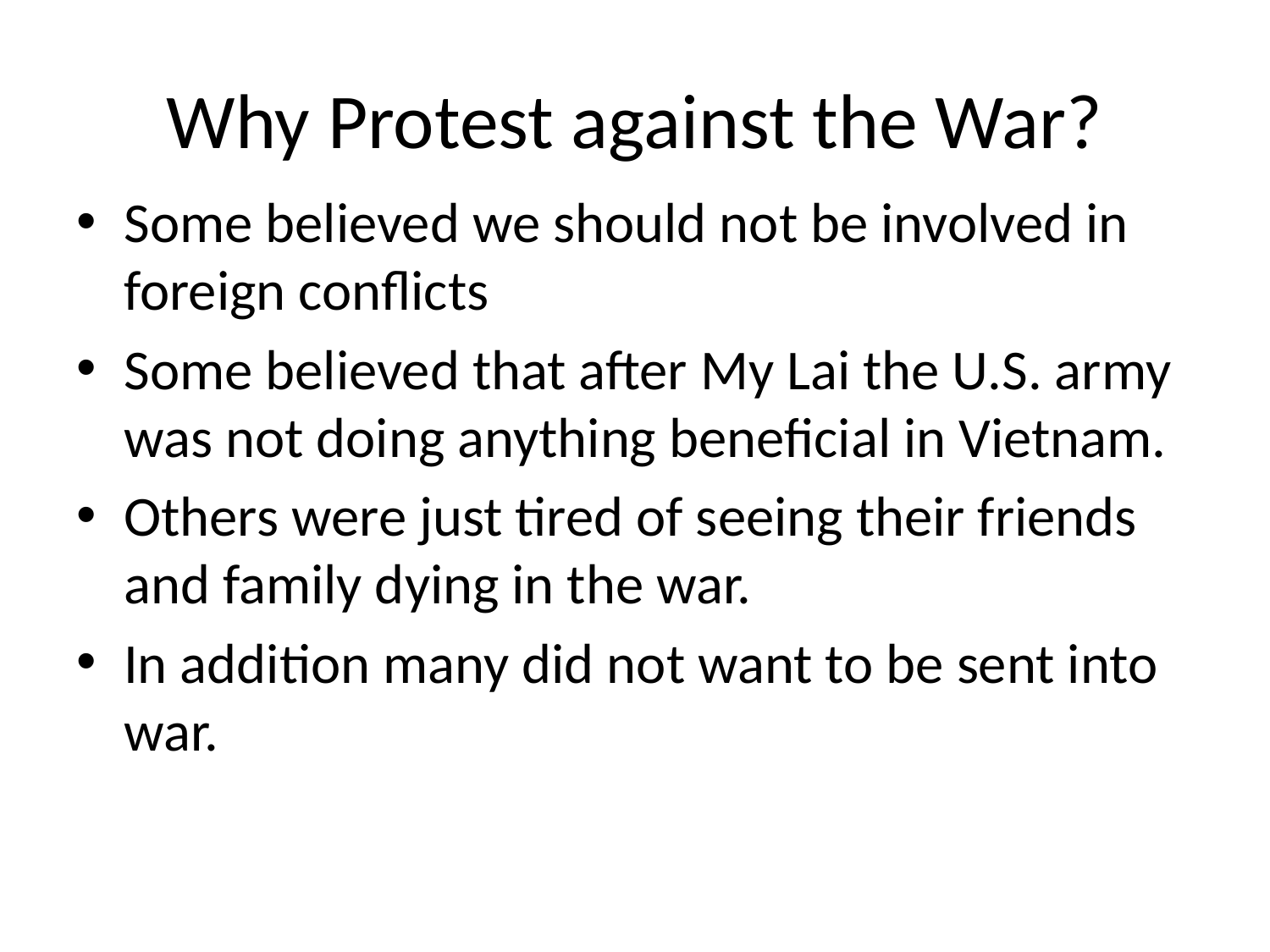

# Why Protest against the War?
Some believed we should not be involved in foreign conflicts
Some believed that after My Lai the U.S. army was not doing anything beneficial in Vietnam.
Others were just tired of seeing their friends and family dying in the war.
In addition many did not want to be sent into war.